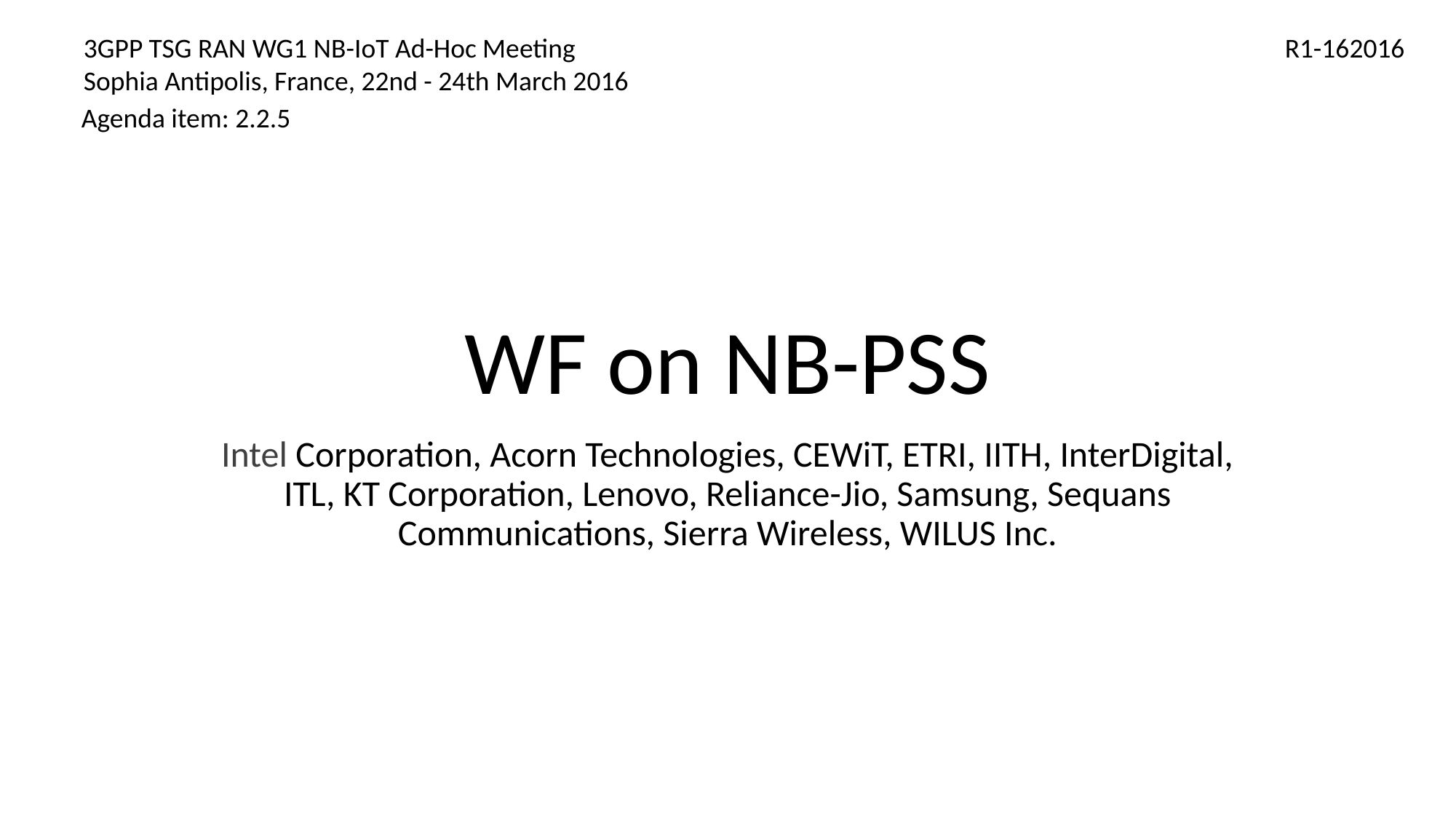

3GPP TSG RAN WG1 NB-IoT Ad-Hoc Meeting
Sophia Antipolis, France, 22nd - 24th March 2016
R1-162016
Agenda item: 2.2.5
# WF on NB-PSS
Intel Corporation, Acorn Technologies, CEWiT, ETRI, IITH, InterDigital, ITL, KT Corporation, Lenovo, Reliance-Jio, Samsung, Sequans Communications, Sierra Wireless, WILUS Inc.